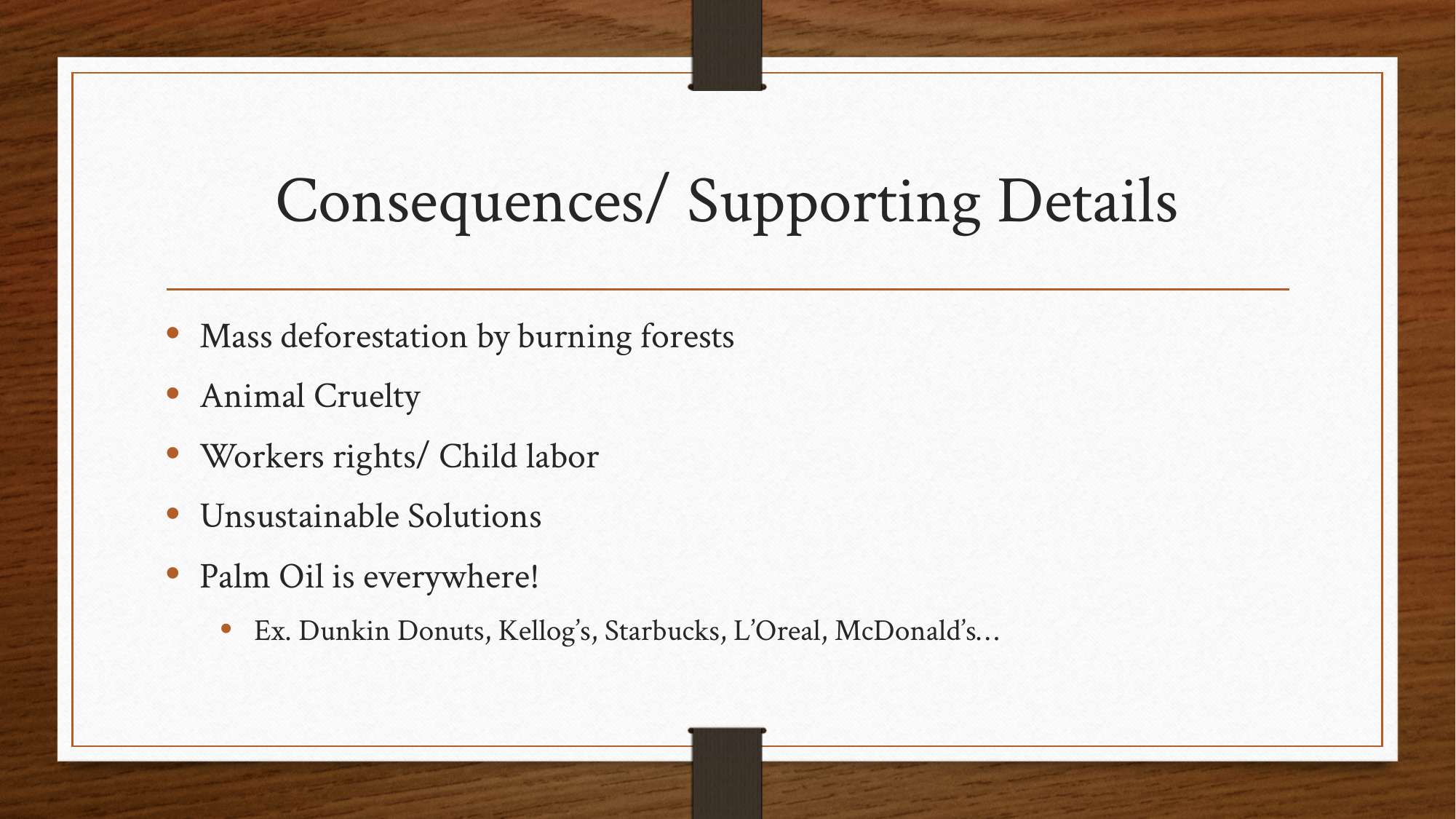

# Consequences/ Supporting Details
Mass deforestation by burning forests
Animal Cruelty
Workers rights/ Child labor
Unsustainable Solutions
Palm Oil is everywhere!
Ex. Dunkin Donuts, Kellog’s, Starbucks, L’Oreal, McDonald’s…